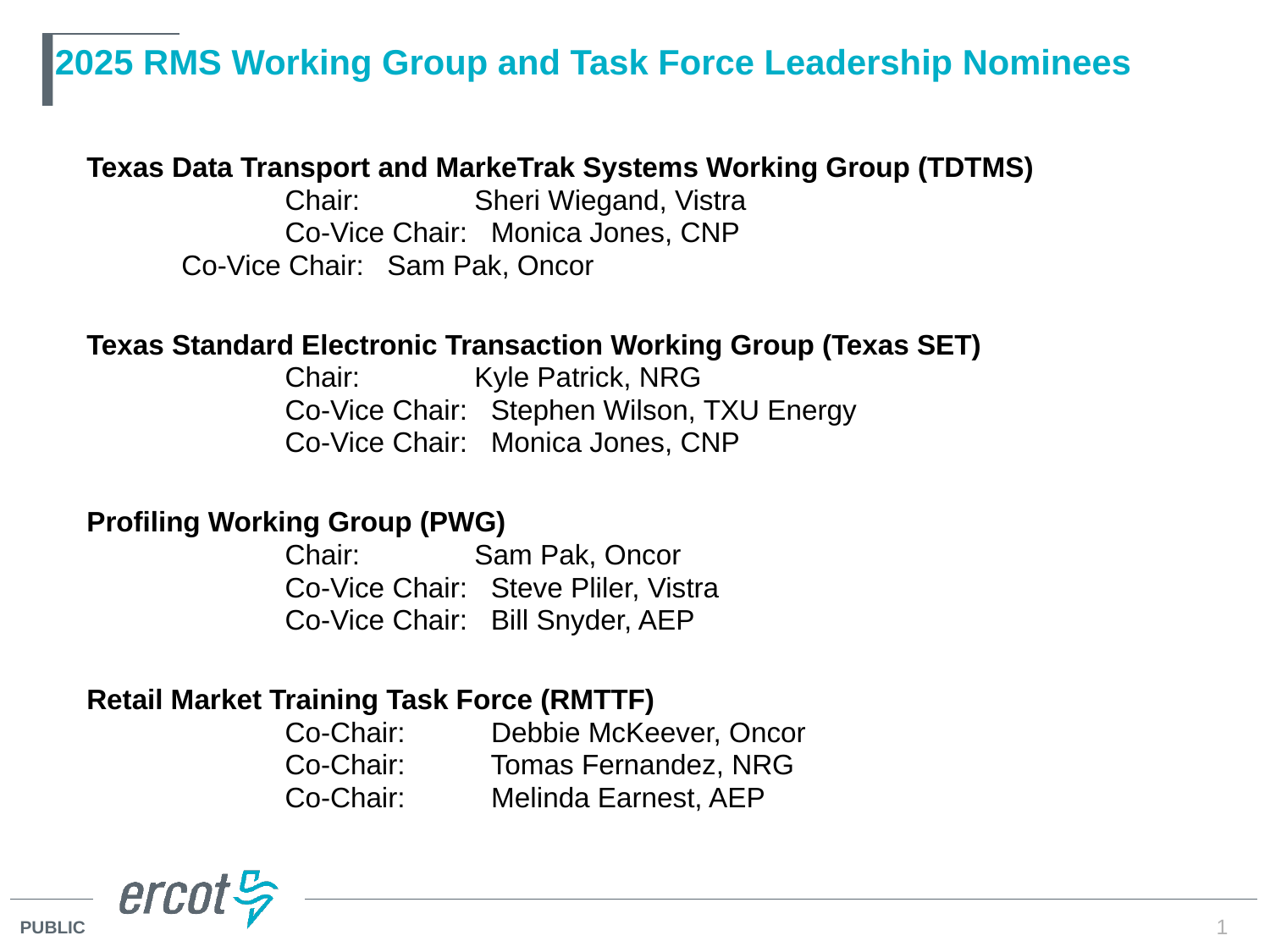

# 2025 RMS Working Group and Task Force Leadership Nominees

Texas Data Transport and MarkeTrak Systems Working Group (TDTMS)
  	 	Chair: 	        Sheri Wiegand, Vistra
		Co-Vice Chair:   Monica Jones, CNP
   	   Co-Vice Chair:   Sam Pak, Oncor

Texas Standard Electronic Transaction Working Group (Texas SET)
		Chair: 	        Kyle Patrick, NRG
		Co-Vice Chair:   Stephen Wilson, TXU Energy
		Co-Vice Chair:   Monica Jones, CNP

Profiling Working Group (PWG)
		Chair: 	        Sam Pak, Oncor
		Co-Vice Chair:   Steve Pliler, Vistra
		Co-Vice Chair:   Bill Snyder, AEP

Retail Market Training Task Force (RMTTF)
		Co-Chair:           Debbie McKeever, Oncor
		Co-Chair:           Tomas Fernandez, NRG
		Co-Chair:           Melinda Earnest, AEP

1